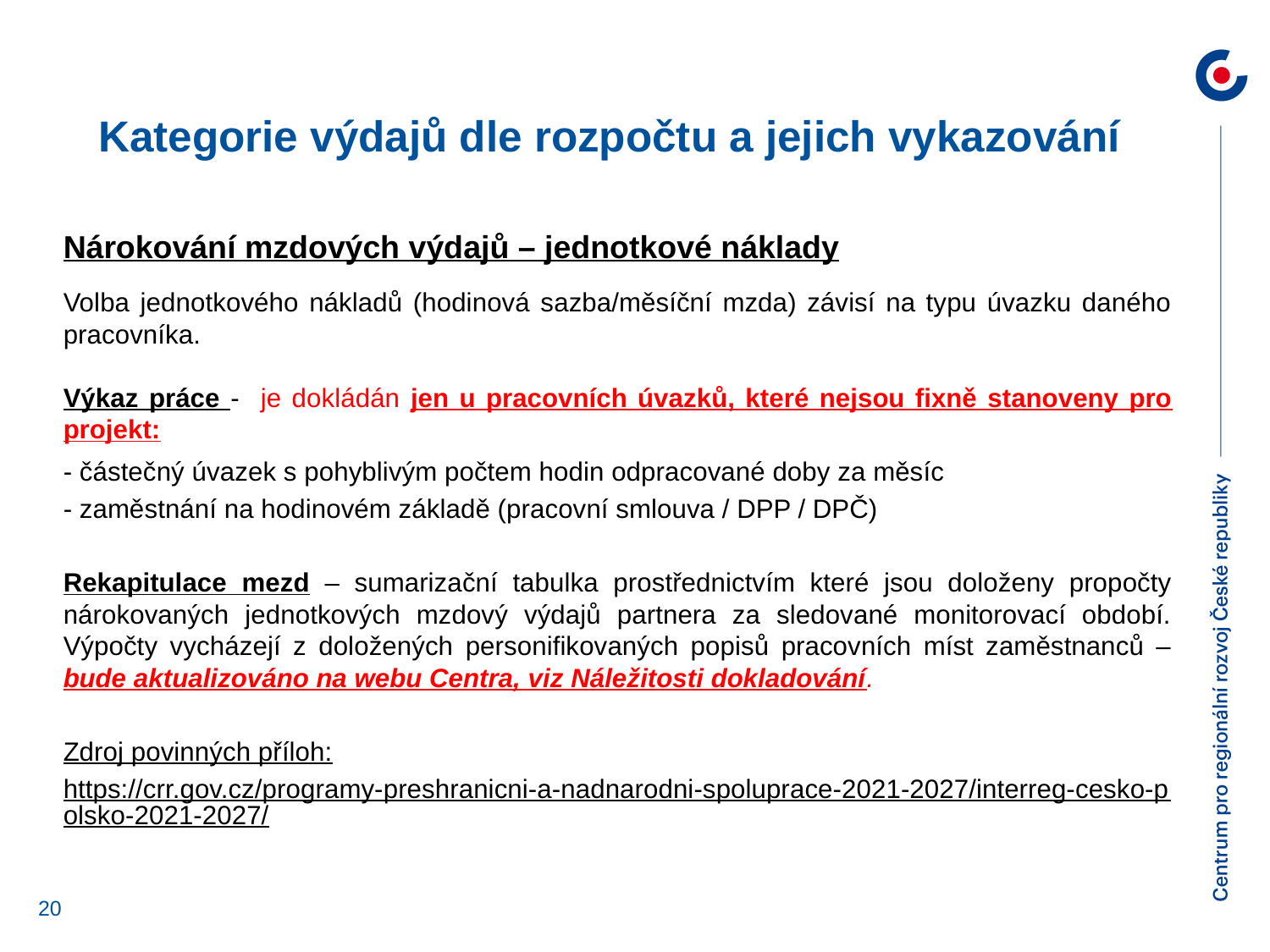

Kategorie výdajů dle rozpočtu a jejich vykazování
Nárokování mzdových výdajů – jednotkové náklady

Volba jednotkového nákladů (hodinová sazba/měsíční mzda) závisí na typu úvazku daného pracovníka.

Výkaz práce -  je dokládán jen u pracovních úvazků, které nejsou fixně stanoveny pro projekt:
- částečný úvazek s pohyblivým počtem hodin odpracované doby za měsíc
- zaměstnání na hodinovém základě (pracovní smlouva / DPP / DPČ)

Rekapitulace mezd – sumarizační tabulka prostřednictvím které jsou doloženy propočty nárokovaných jednotkových mzdový výdajů partnera za sledované monitorovací období. Výpočty vycházejí z doložených personifikovaných popisů pracovních míst zaměstnanců – bude aktualizováno na webu Centra, viz Náležitosti dokladování.

Zdroj povinných příloh:
https://crr.gov.cz/programy-preshranicni-a-nadnarodni-spoluprace-2021-2027/interreg-cesko-polsko-2021-2027/

20